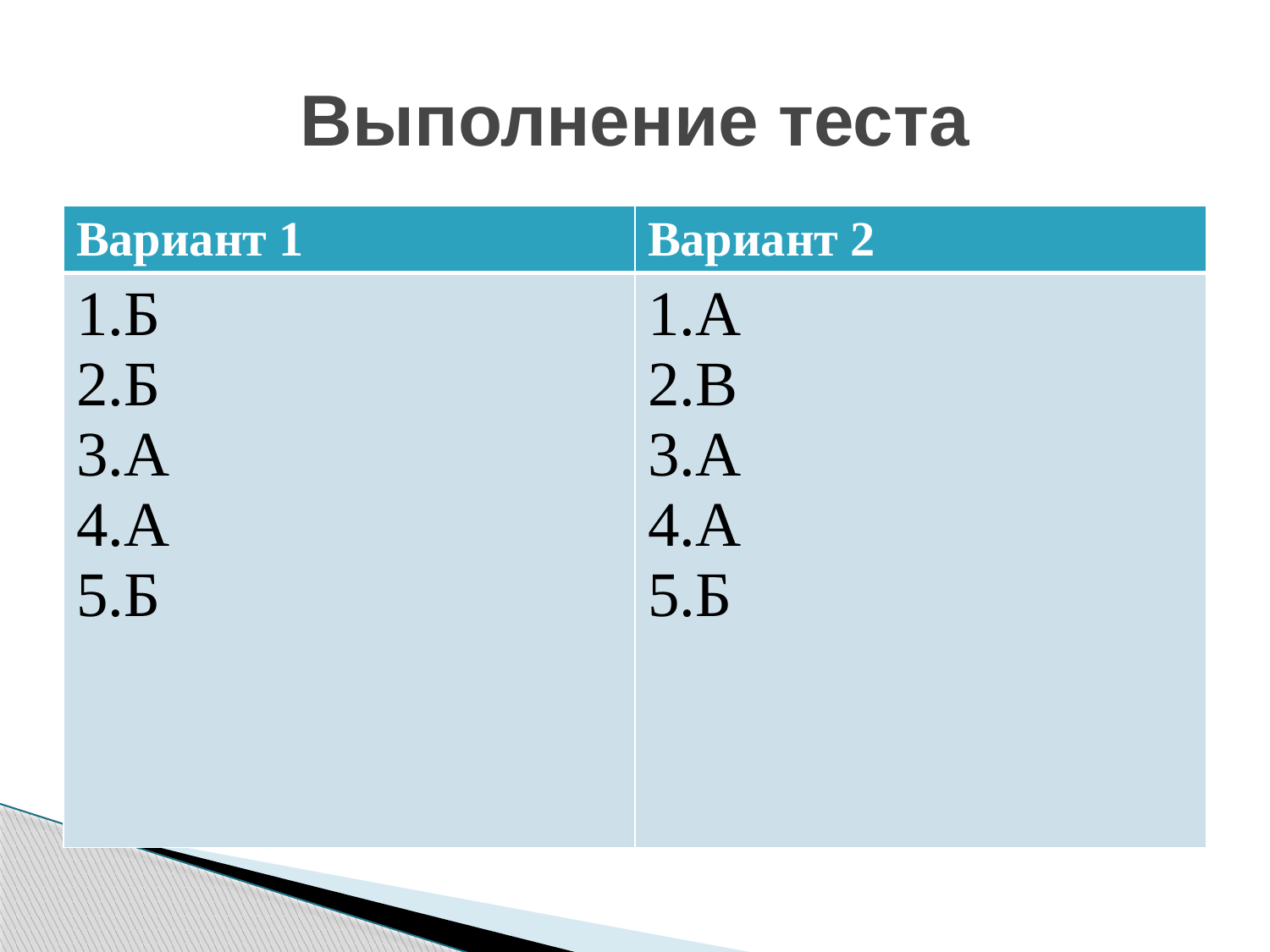

# Выполнение теста
| Вариант 1 | Вариант 2 |
| --- | --- |
| Б Б А А Б | А В А А Б |